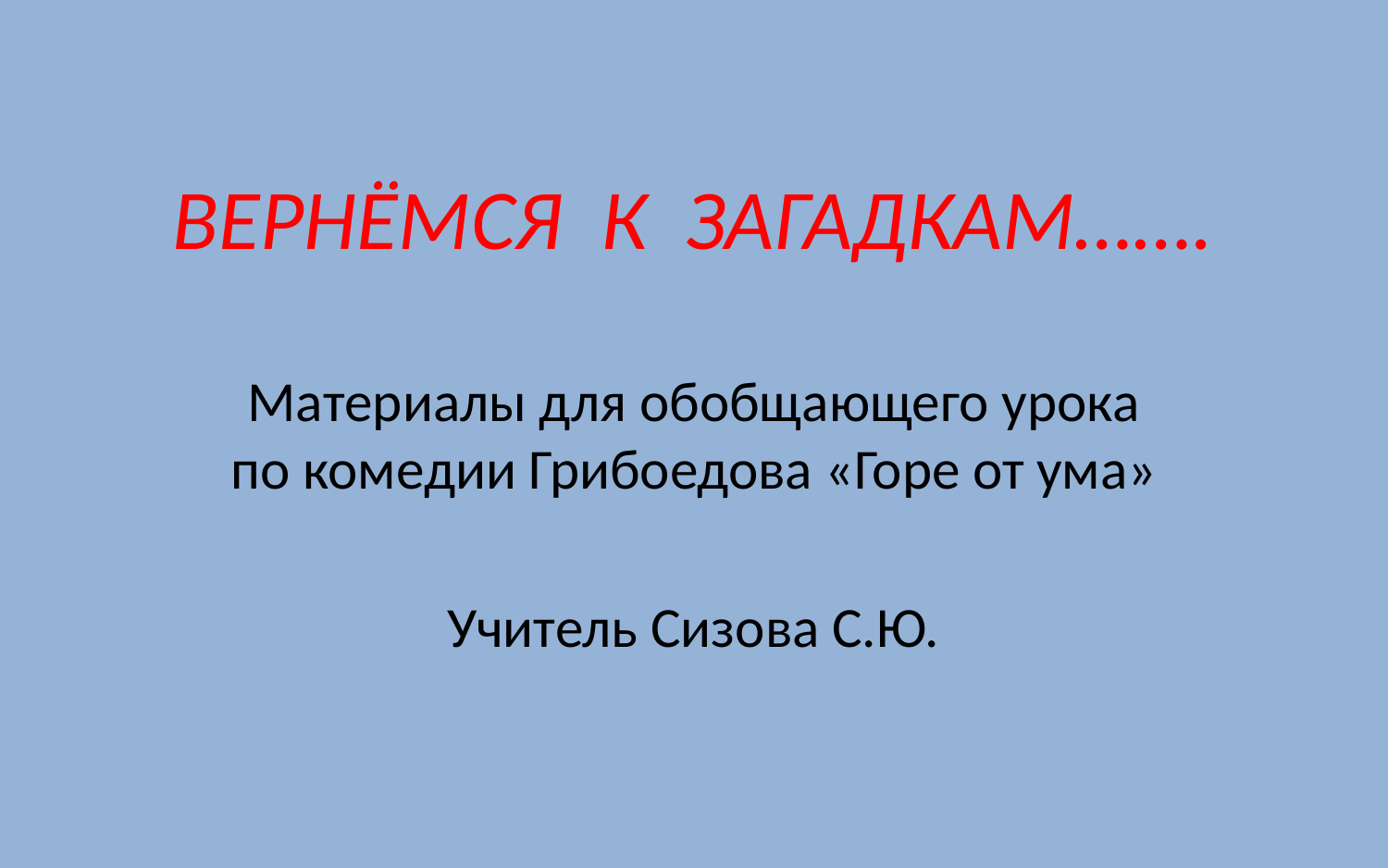

# ВЕРНЁМСЯ  К  ЗАГАДКАМ…….
Материалы для обобщающего урока по комедии Грибоедова «Горе от ума»

Учитель Сизова С.Ю.